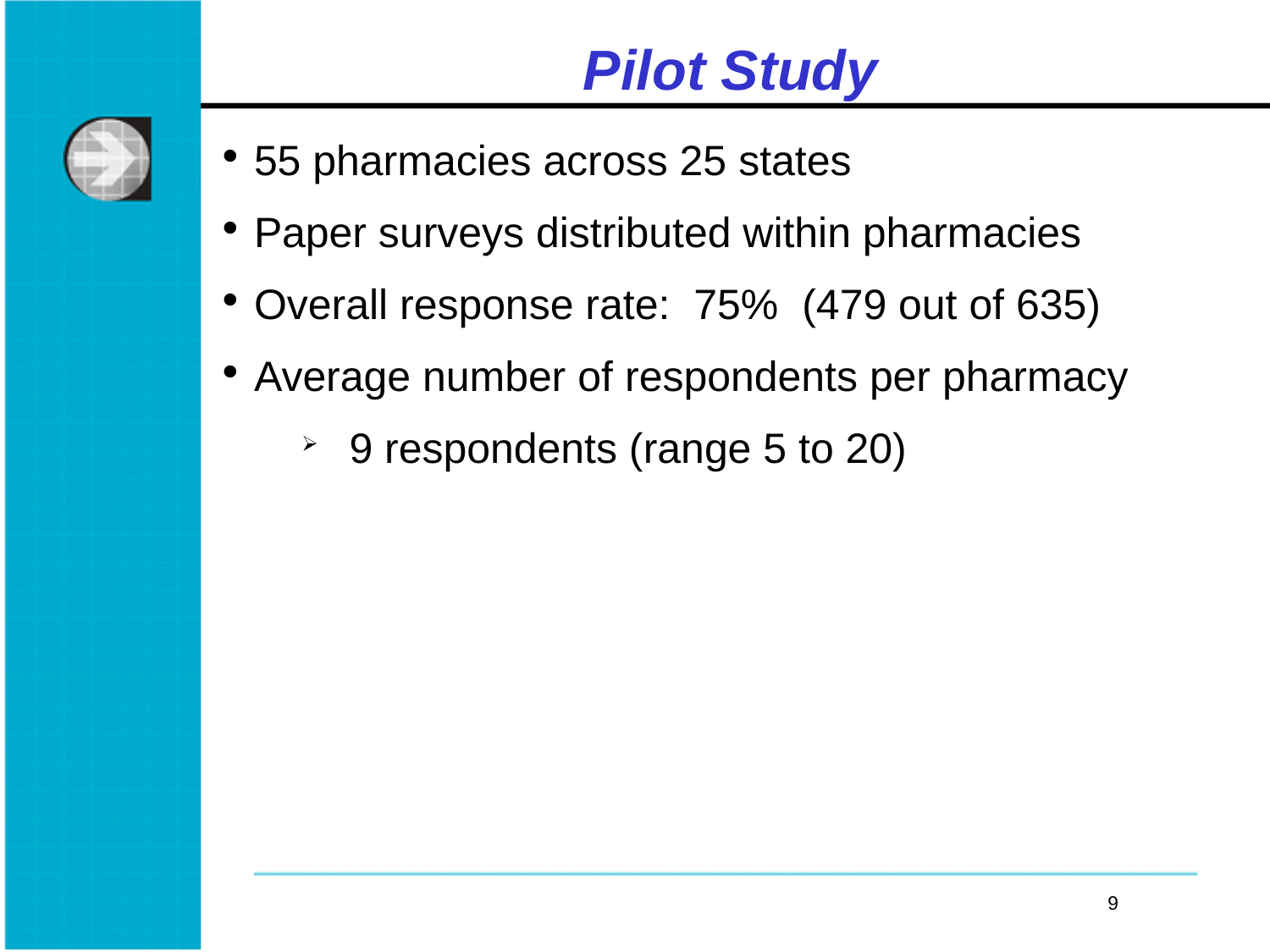

# Pilot Study

55 pharmacies across 25 states
Paper surveys distributed within pharmacies
Overall response rate:  75%  (479 out of 635)
Average number of respondents per pharmacy
9 respondents (range 5 to 20)